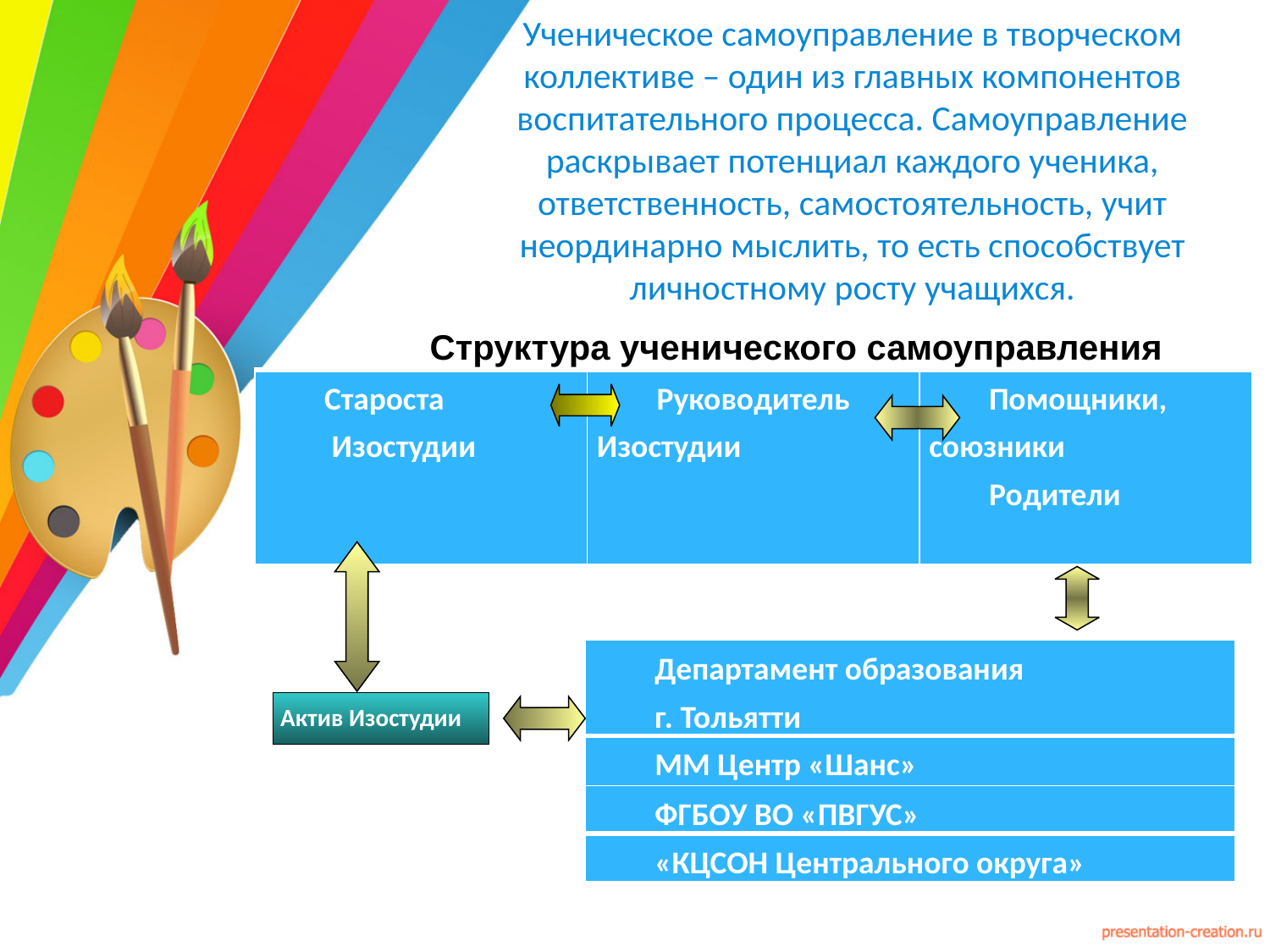

# Ученическое самоуправление в творческом коллективе – один из главных компонентов воспитательного процесса. Самоуправление раскрывает потенциал каждого ученика, ответственность, самостоятельность, учит неординарно мыслить, то есть способствует личностному росту учащихся.
Структура ученического самоуправления

| Староста Изостудии | Руководитель Изостудии | Помощники, союзники Родители |
| --- | --- | --- |

| Департамент образования г. Тольятти |
| --- |
| ММ Центр «Шанс» |
| ФГБОУ ВО «ПВГУС» |
| «КЦСОН Центрального округа» |

Актив Изостудии